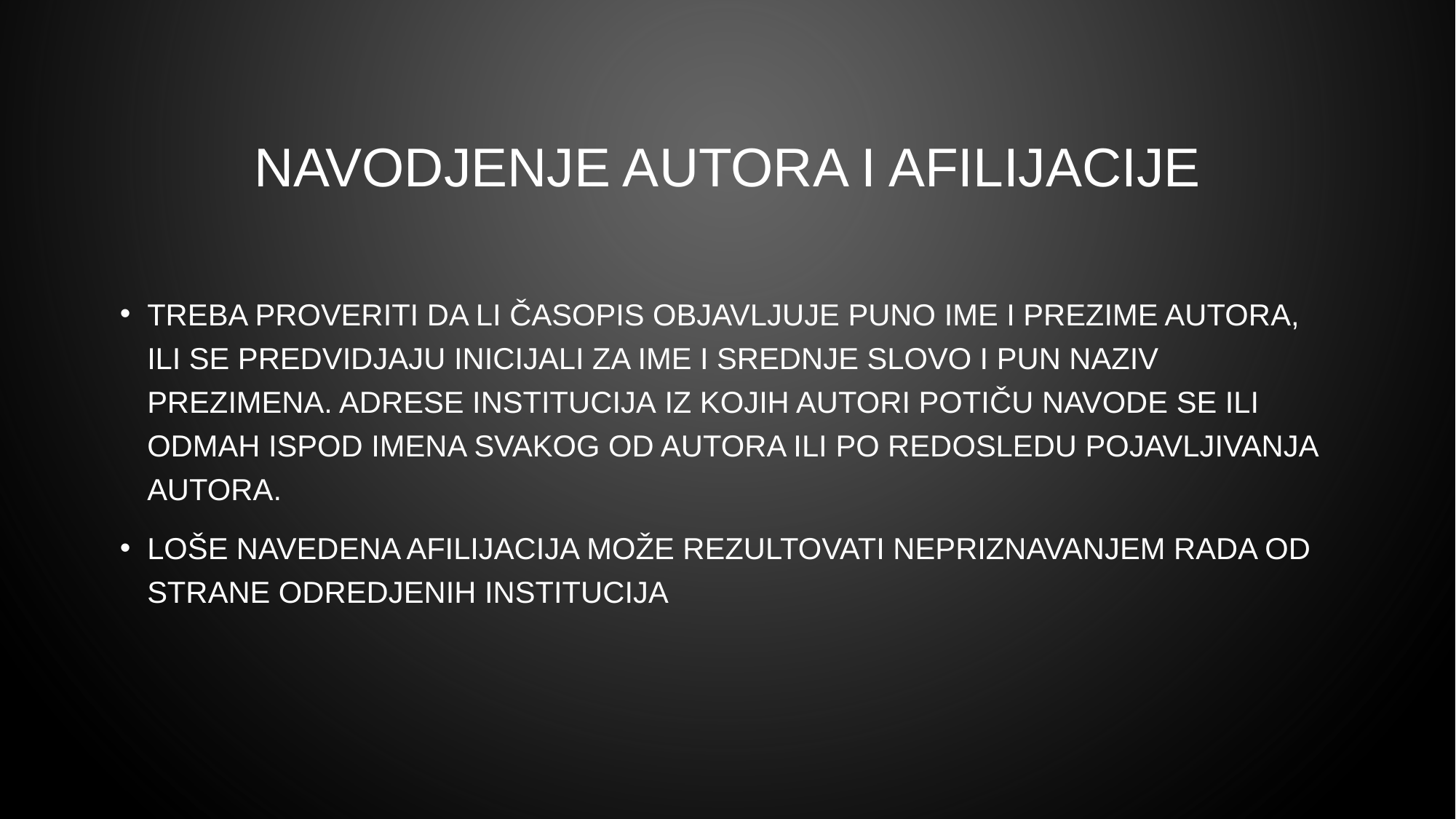

# NAVODJENJE AutorA i afilijacije
Treba proveriti da li časopis objavljuje puno ime i prezime autora, ili se predvidjaju inicijali za ime i srednje slovo i pun naziv prezimena. Adrese institucija iz kojih autori potiču navode se ili odmah ispod imena svakog od autora ili po redosledu pojavljivanja autora.
Loše navedena afilijacija može rezultovati nepriznavanjem rada od strane odredjenih institucija